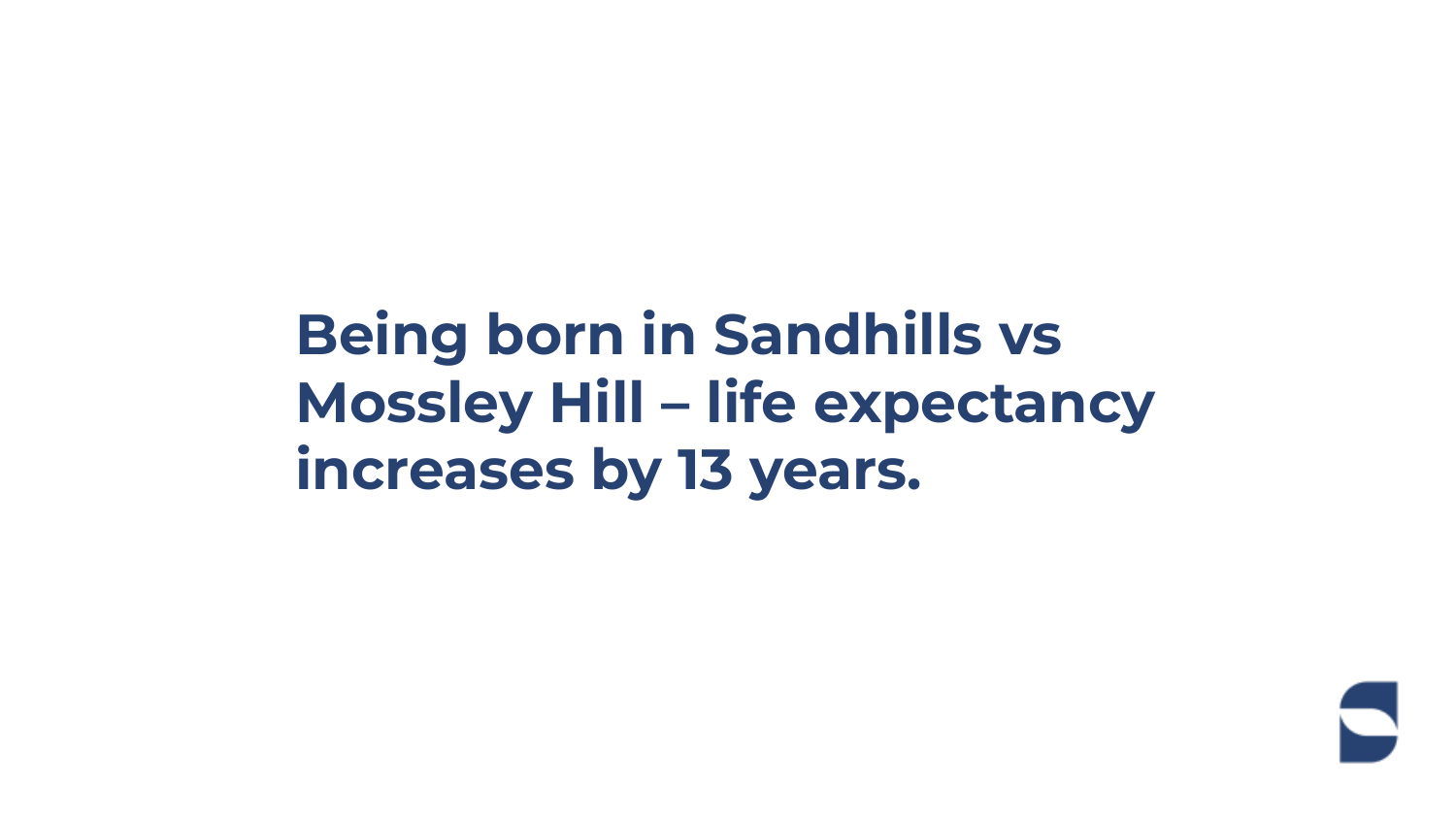

# Being born in Sandhills vs Mossley Hill – life expectancy increases by 13 years.